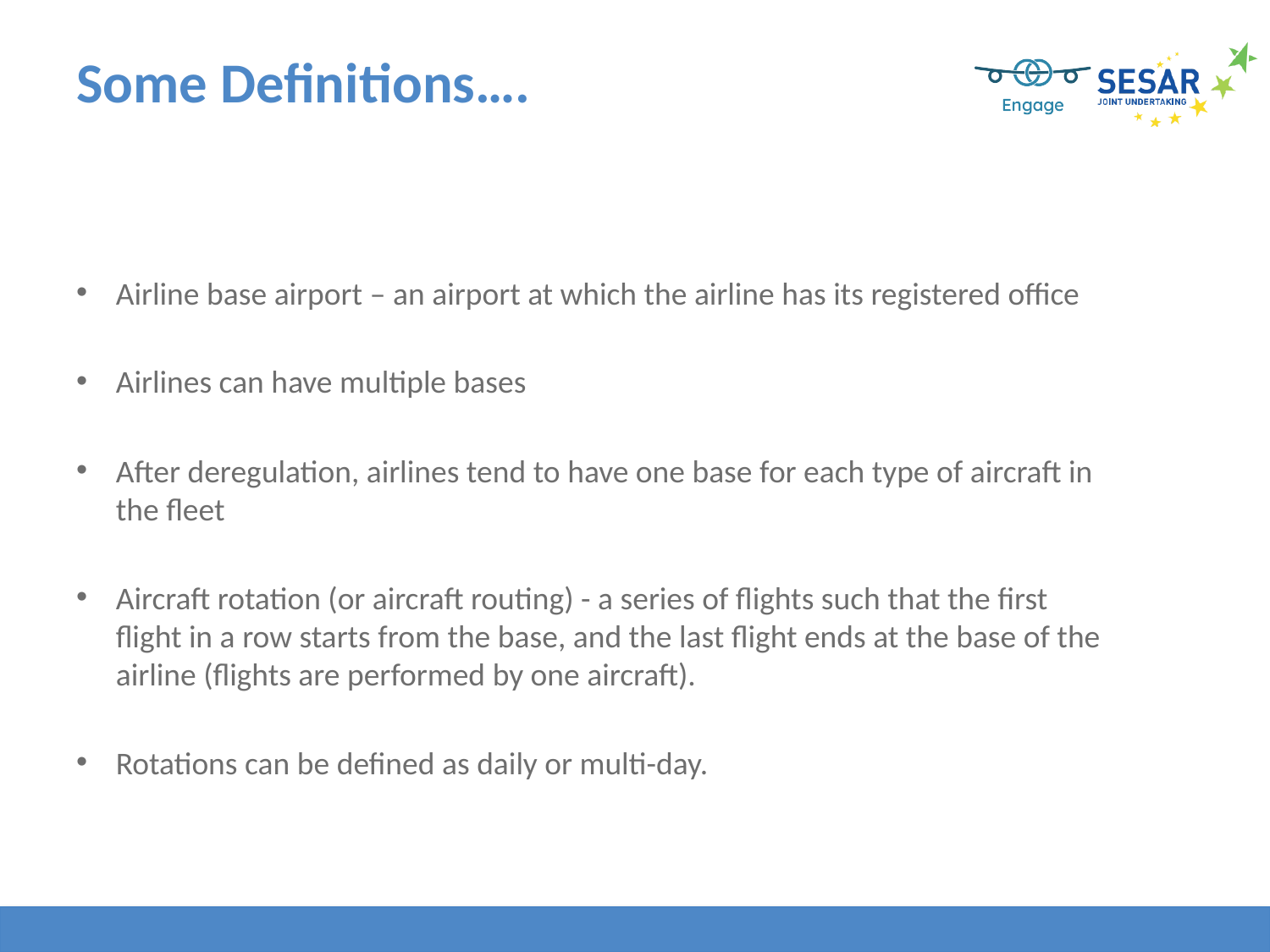

# Some Definitions….

Airline base airport – an airport at which the airline has its registered office

Airlines can have multiple bases

After deregulation, airlines tend to have one base for each type of aircraft in the fleet

Aircraft rotation (or aircraft routing) - a series of flights such that the first flight in a row starts from the base, and the last flight ends at the base of the airline (flights are performed by one aircraft).

Rotations can be defined as daily or multi-day.
5